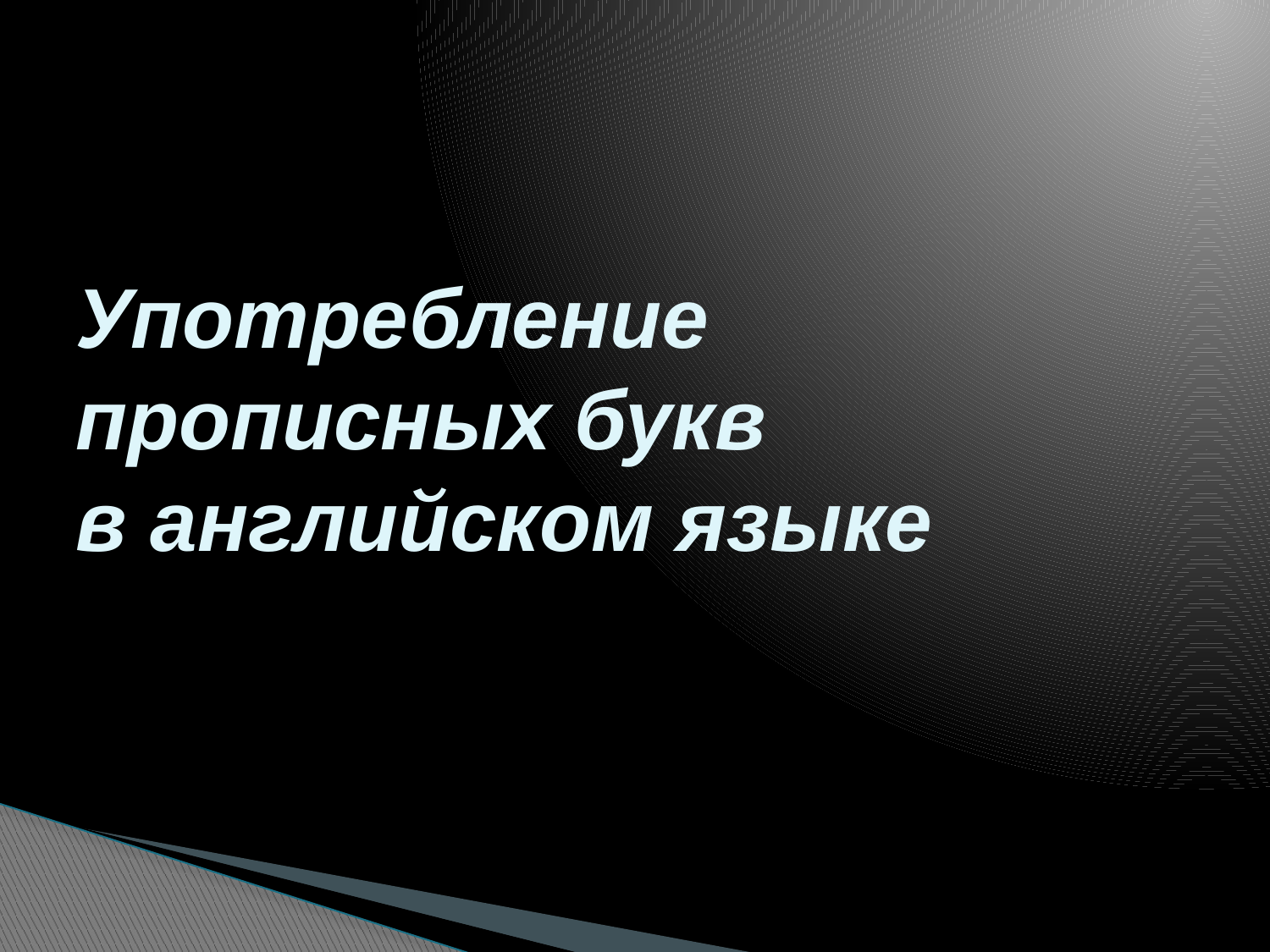

# Употребление прописных букв в английском языке